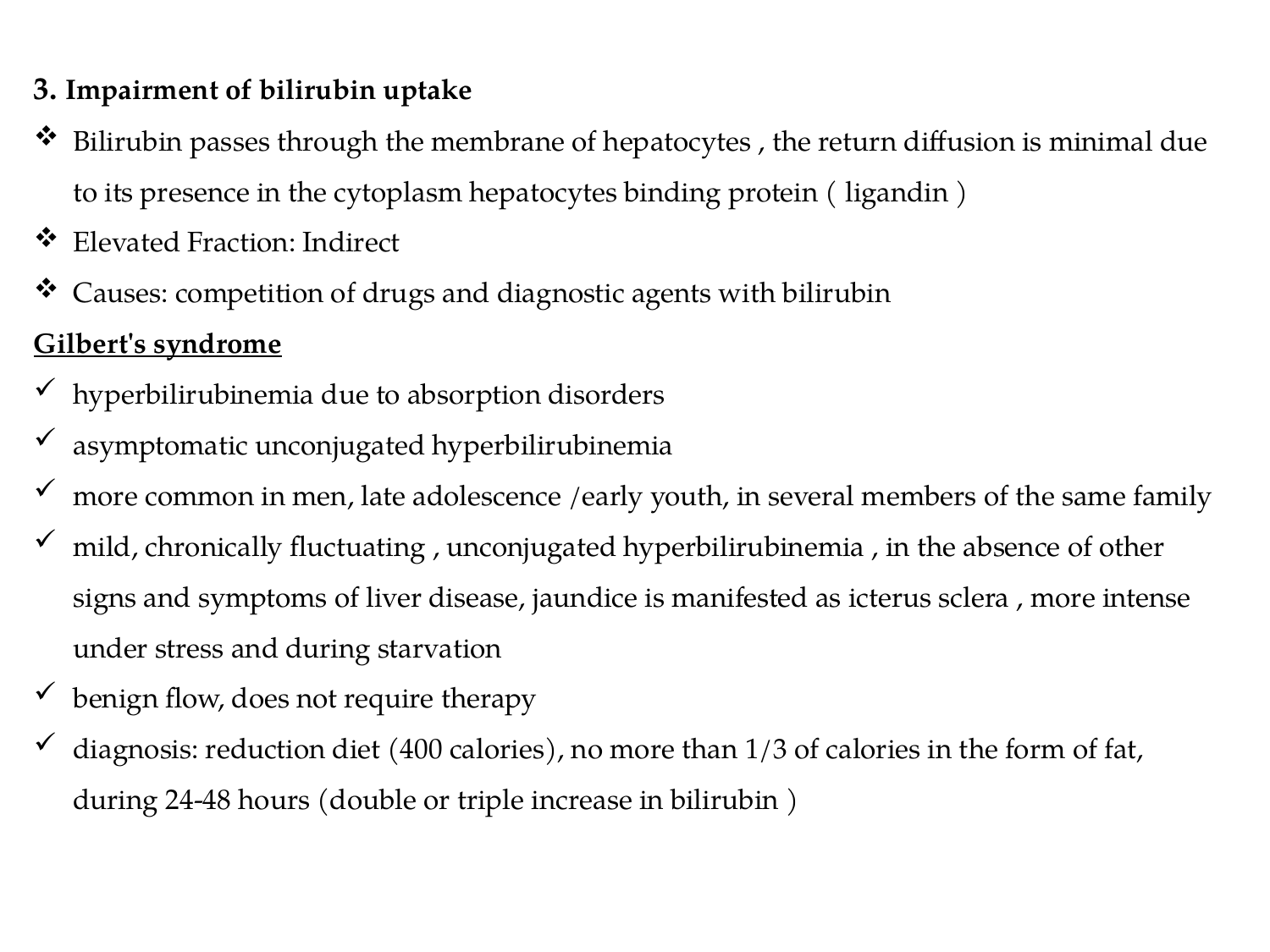

3. Impairment of bilirubin uptake
Bilirubin passes through the membrane of hepatocytes , the return diffusion is minimal due to its presence in the cytoplasm hepatocytes binding protein ( ligandin )
Elevated Fraction: Indirect
Causes: competition of drugs and diagnostic agents with bilirubin
Gilbert's syndrome
hyperbilirubinemia due to absorption disorders
asymptomatic unconjugated hyperbilirubinemia
more common in men, late adolescence /early youth, in several members of the same family
mild, chronically fluctuating , unconjugated hyperbilirubinemia , in the absence of other signs and symptoms of liver disease, jaundice is manifested as icterus sclera , more intense under stress and during starvation
benign flow, does not require therapy
diagnosis: reduction diet (400 calories), no more than 1/3 of calories in the form of fat, during 24-48 hours (double or triple increase in bilirubin )